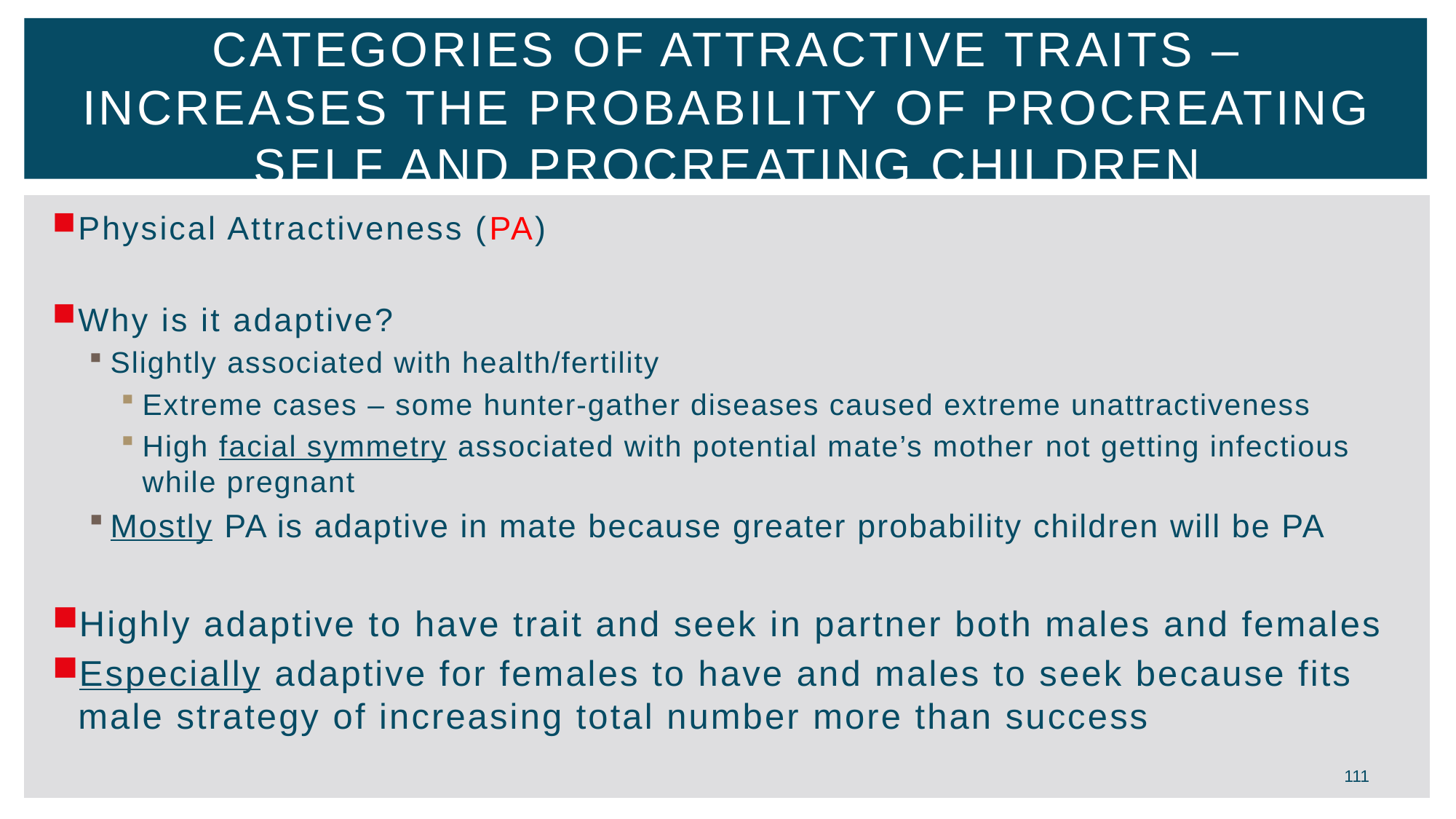

# Categories of attractive traits – Increases the probability of procreating self and procreating children

Physical Attractiveness (PA)

Why is it adaptive?
Slightly associated with health/fertility
Extreme cases – some hunter-gather diseases caused extreme unattractiveness
High facial symmetry associated with potential mate’s mother not getting infectious while pregnant
Mostly PA is adaptive in mate because greater probability children will be PA

Highly adaptive to have trait and seek in partner both males and females
Especially adaptive for females to have and males to seek because fits male strategy of increasing total number more than success

111